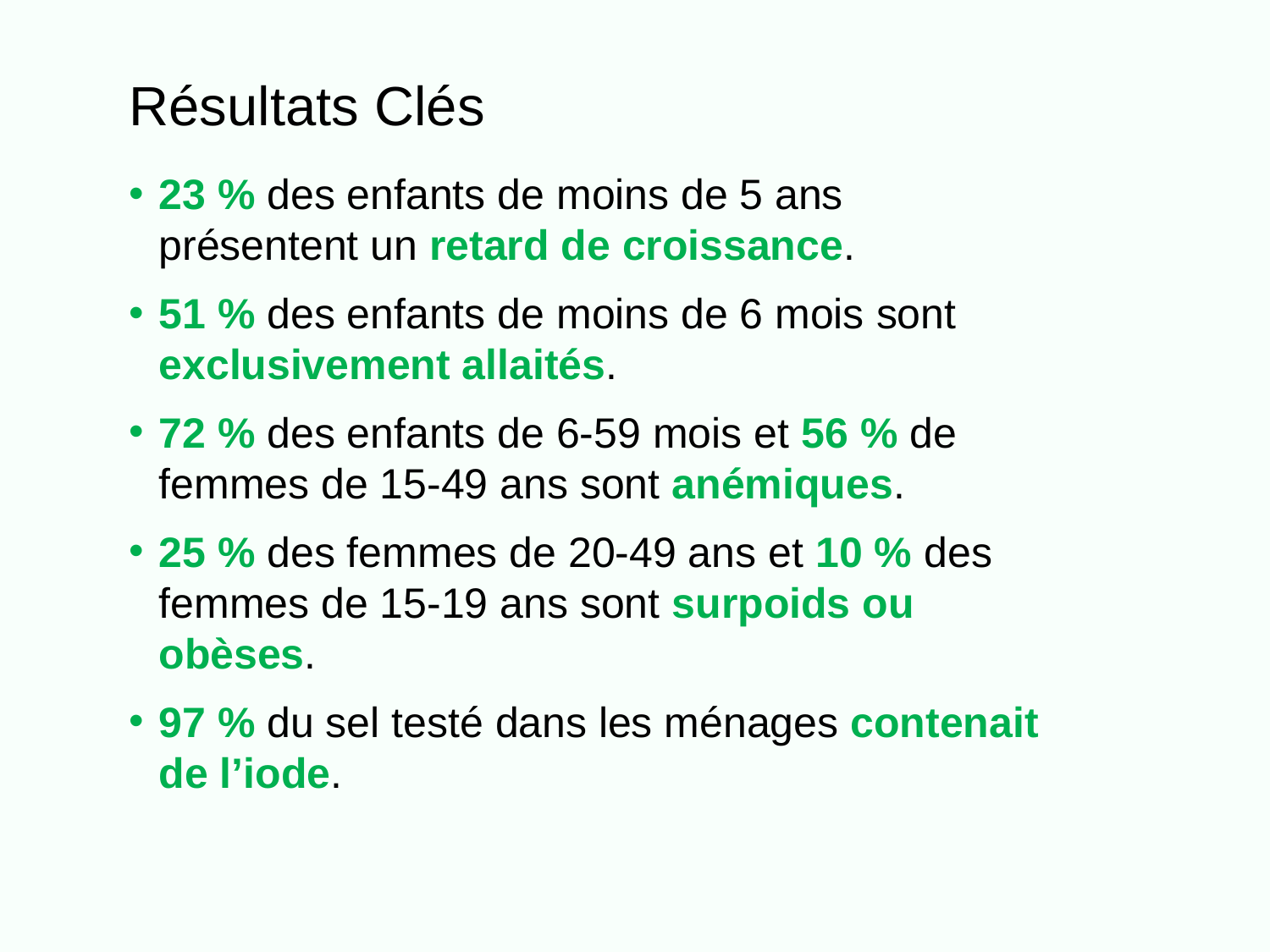

# Résultats Clés
23 % des enfants de moins de 5 ans présentent un retard de croissance.
51 % des enfants de moins de 6 mois sont exclusivement allaités.
72 % des enfants de 6-59 mois et 56 % de femmes de 15-49 ans sont anémiques.
25 % des femmes de 20-49 ans et 10 % des femmes de 15-19 ans sont surpoids ou obèses.
97 % du sel testé dans les ménages contenait de l’iode.